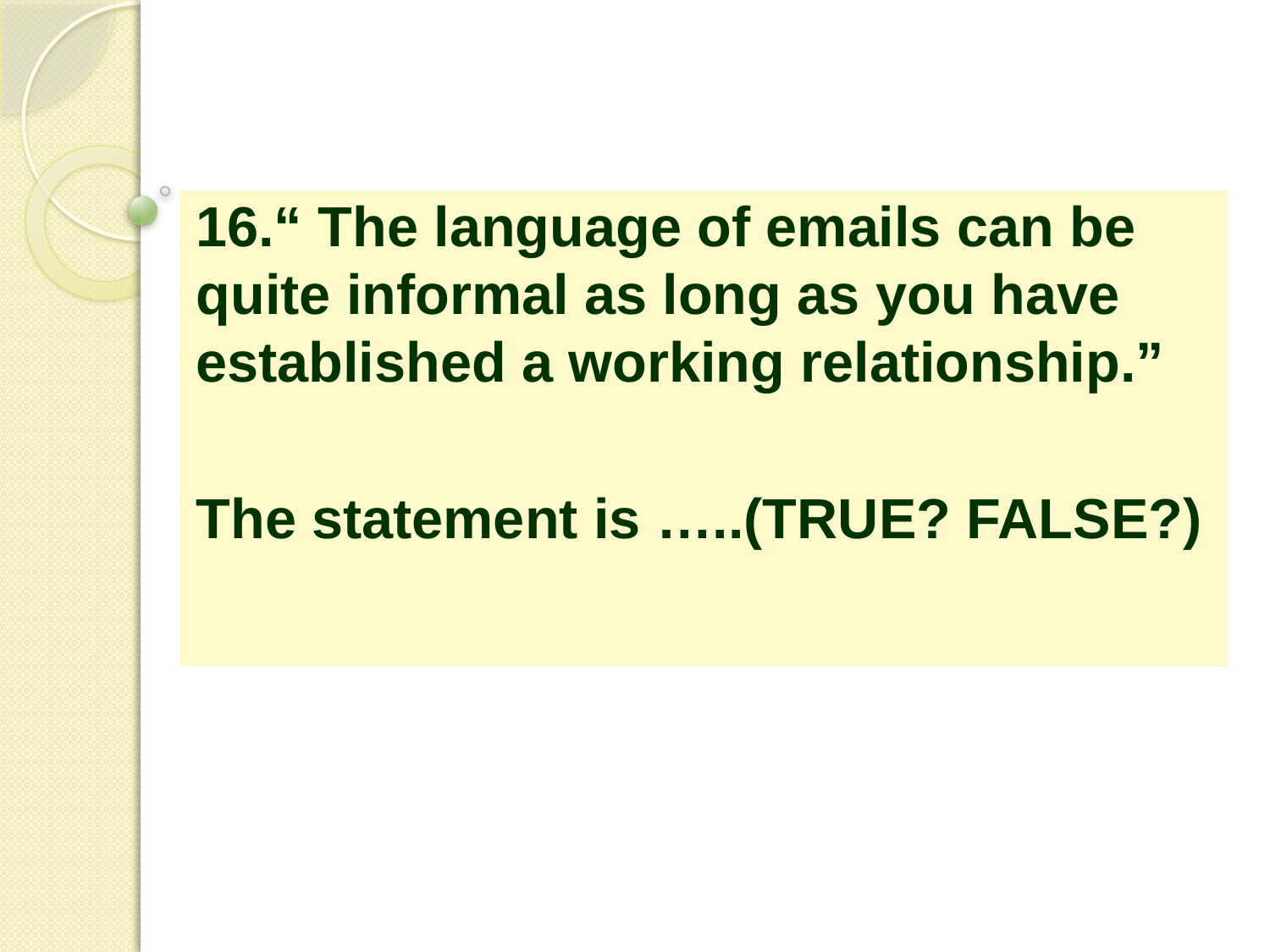

16.“ The language of emails can be quite informal as long as you have established a working relationship.”

The statement is …..(TRUE? FALSE?)